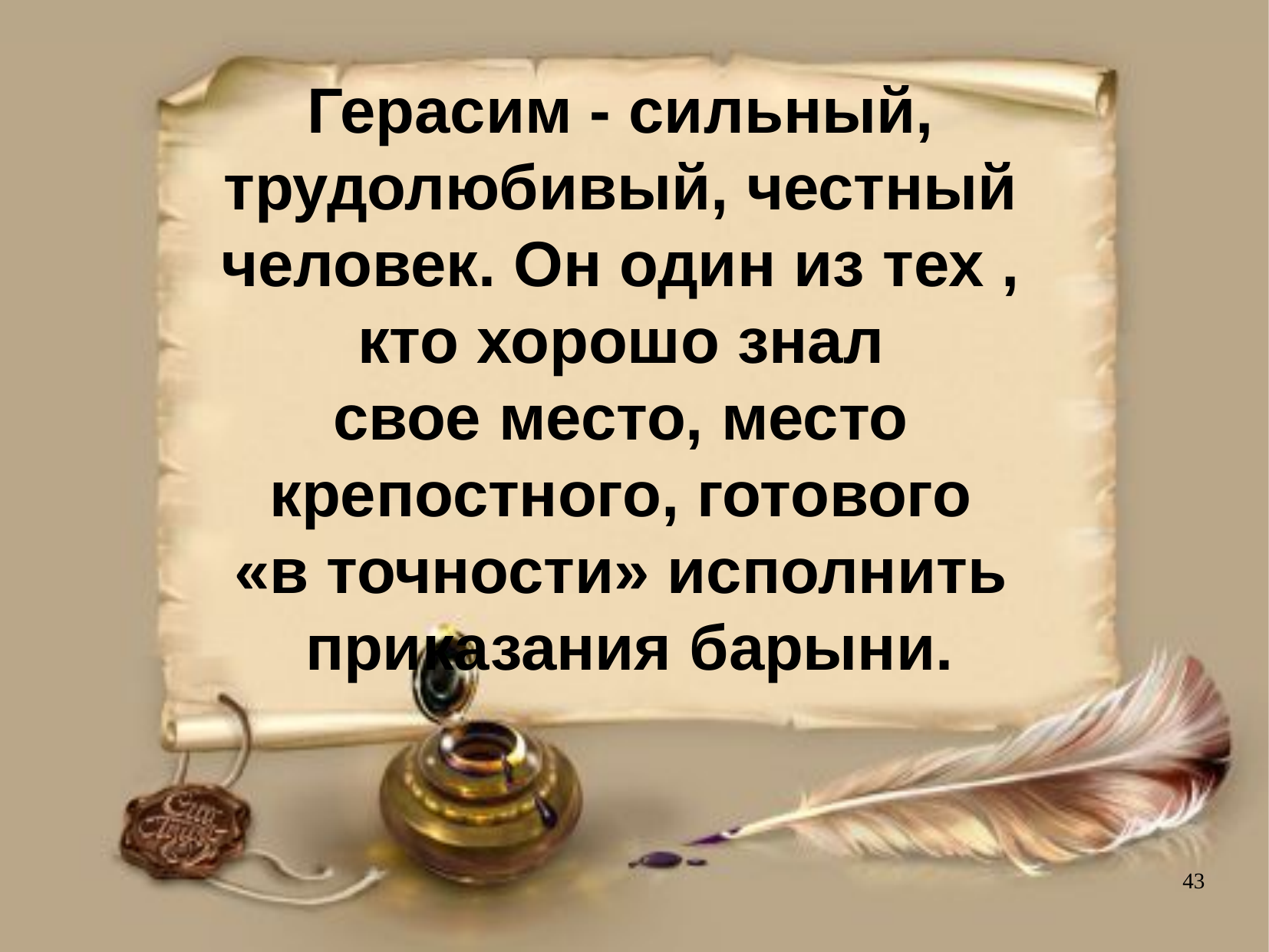

Герасим - сильный,
трудолюбивый, честный
человек. Он один из тех ,
кто хорошо знал
свое место, место
крепостного, готового
«в точности» исполнить
приказания барыни.
43